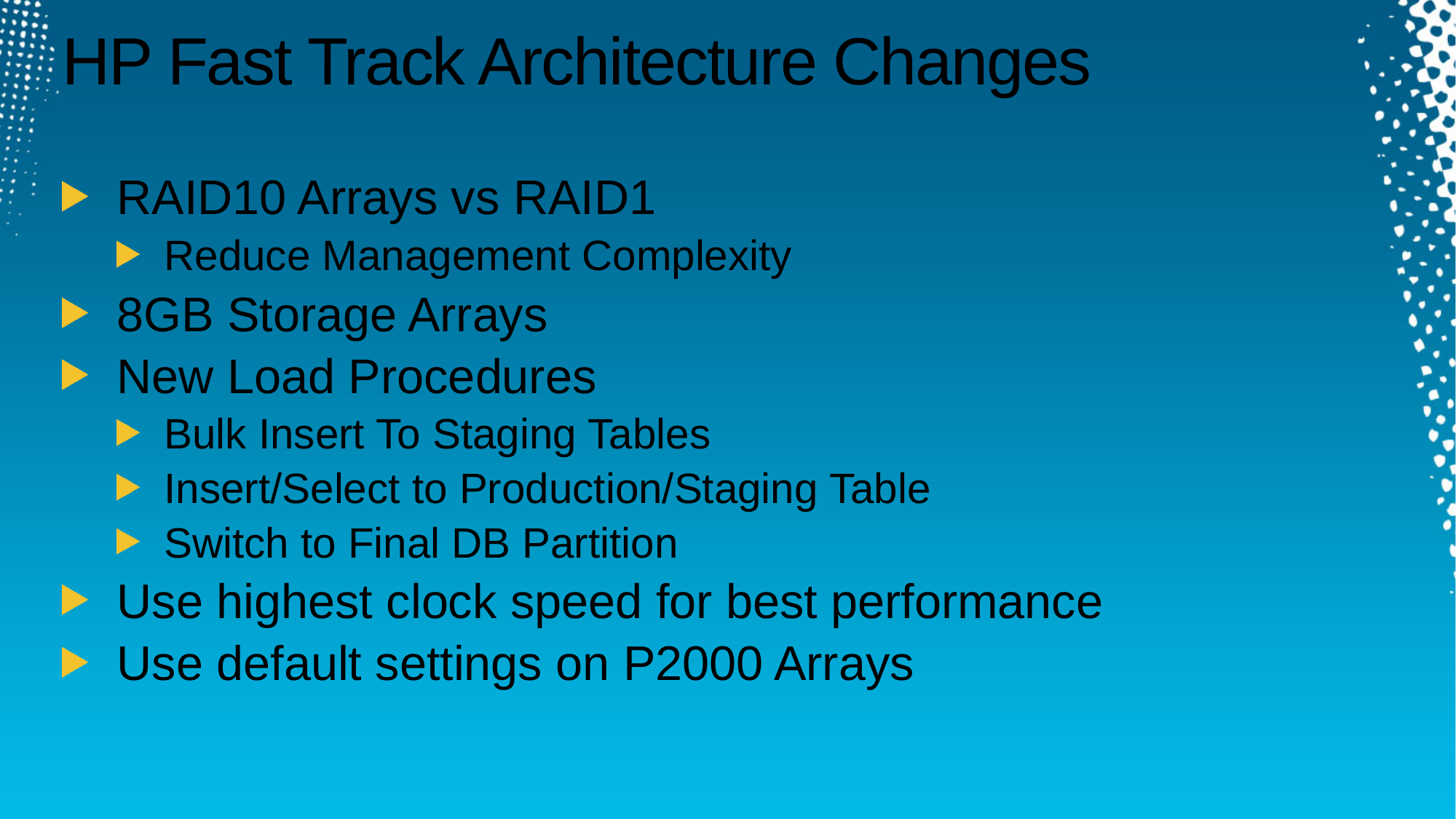

# HP Fast Track Architecture Changes
RAID10 Arrays vs RAID1
Reduce Management Complexity
8GB Storage Arrays
New Load Procedures
Bulk Insert To Staging Tables
Insert/Select to Production/Staging Table
Switch to Final DB Partition
Use highest clock speed for best performance
Use default settings on P2000 Arrays